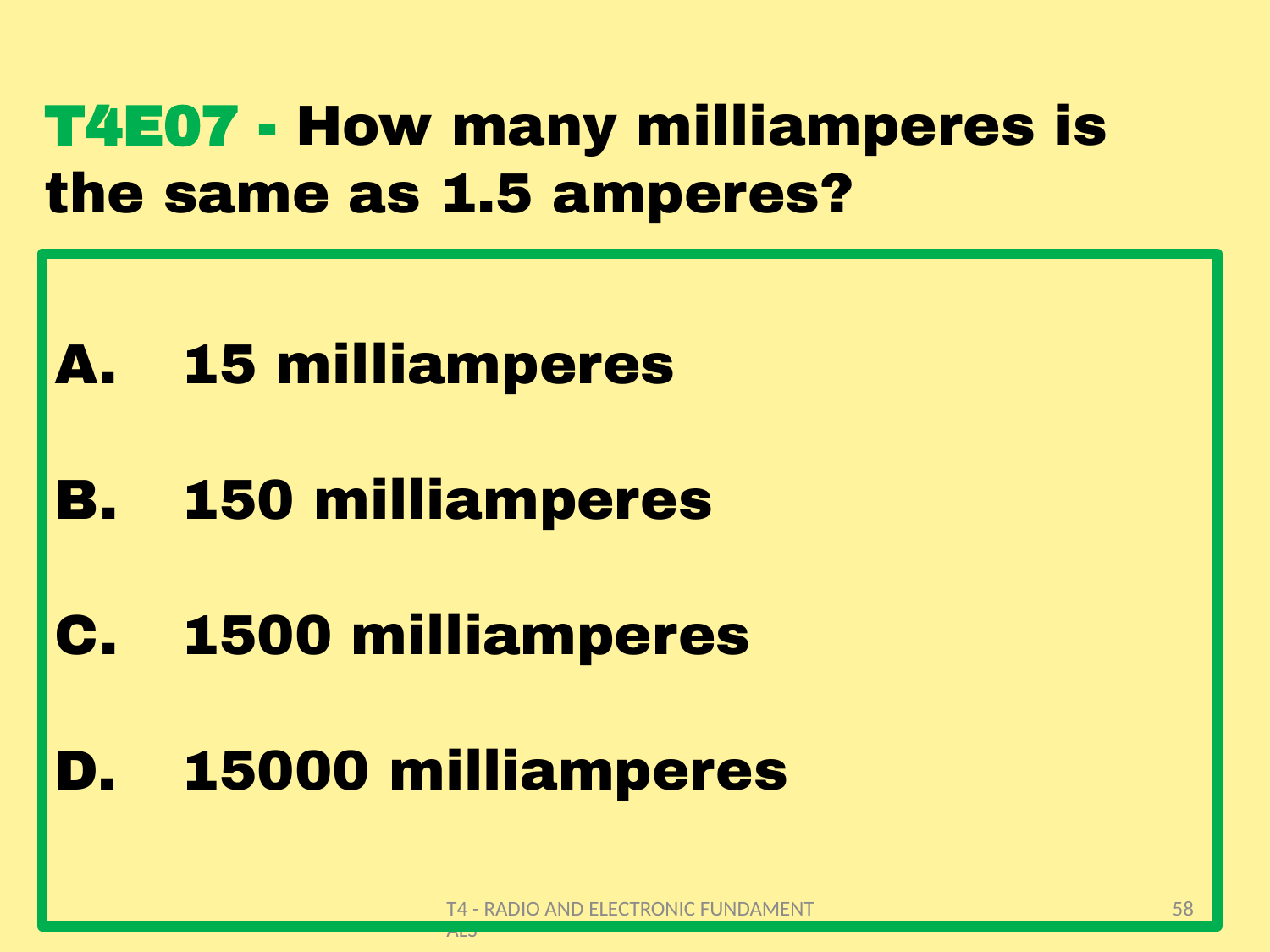

# T4E07 - How many milliamperes is the same as 1.5 amperes?
15 milliamperes
150 milliamperes
1500 milliamperes
15000 milliamperes

T4 - RADIO AND ELECTRONIC FUNDAMENTALS
58